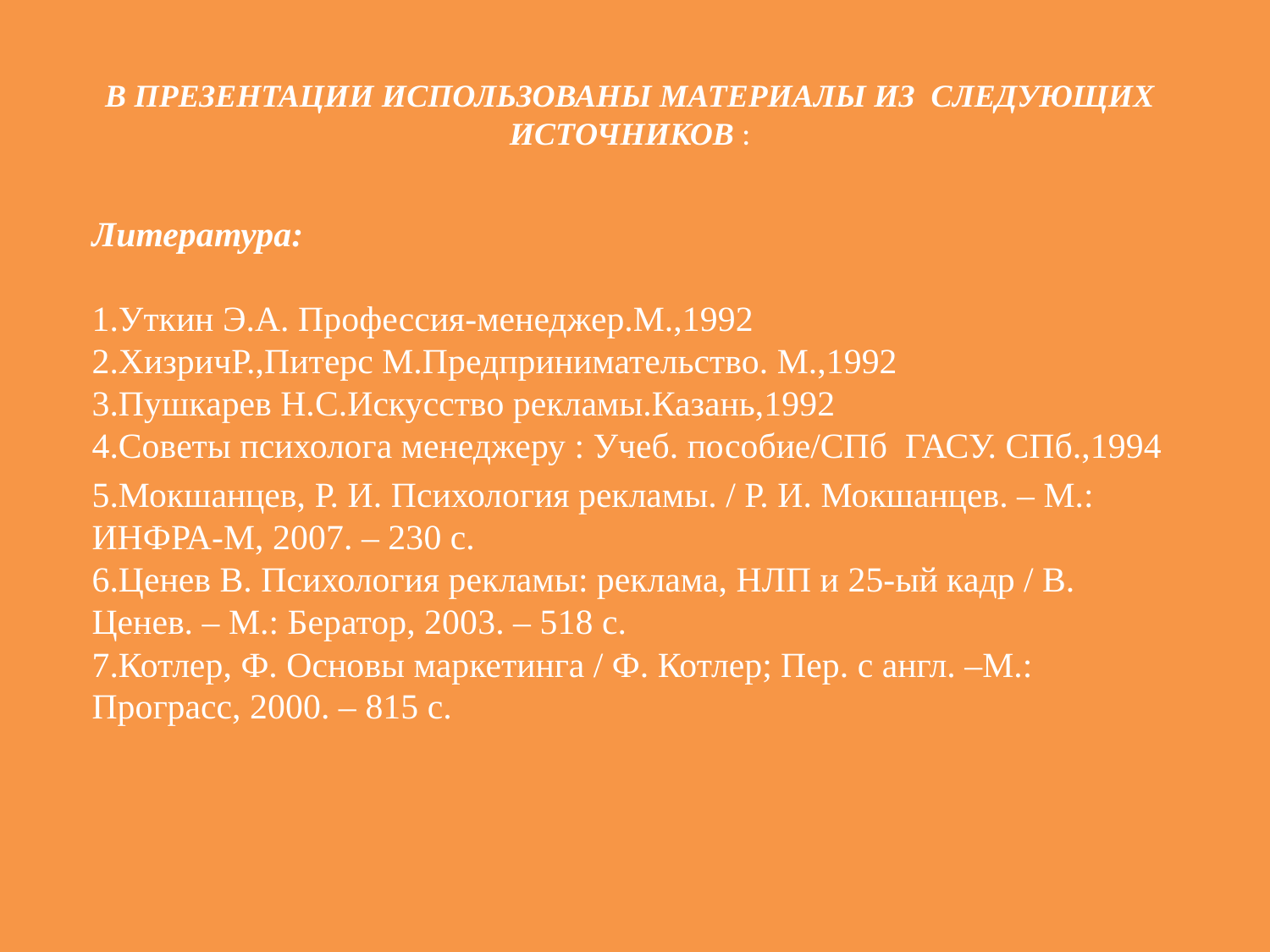

В ПРЕЗЕНТАЦИИ ИСПОЛЬЗОВАНЫ МАТЕРИАЛЫ ИЗ  СЛЕДУЮЩИХ ИСТОЧНИКОВ :

Литература:

1.Уткин Э.А. Профессия-менеджер.М.,1992
2.ХизричР.,Питерс М.Предпринимательство. М.,1992
3.Пушкарев Н.С.Искусство рекламы.Казань,1992
4.Советы психолога менеджеру : Учеб. пособие/СПб  ГАСУ. СПб.,1994

5.Мокшанцев, Р. И. Психология рекламы. / Р. И. Мокшанцев. – М.: ИНФРА-М, 2007. – 230 с.
6.Ценев В. Психология рекламы: реклама, НЛП и 25-ый кадр / В. Ценев. – М.: Бератор, 2003. – 518 с.
7.Котлер, Ф. Основы маркетинга / Ф. Котлер; Пер. с англ. –М.: Програсс, 2000. – 815 с.